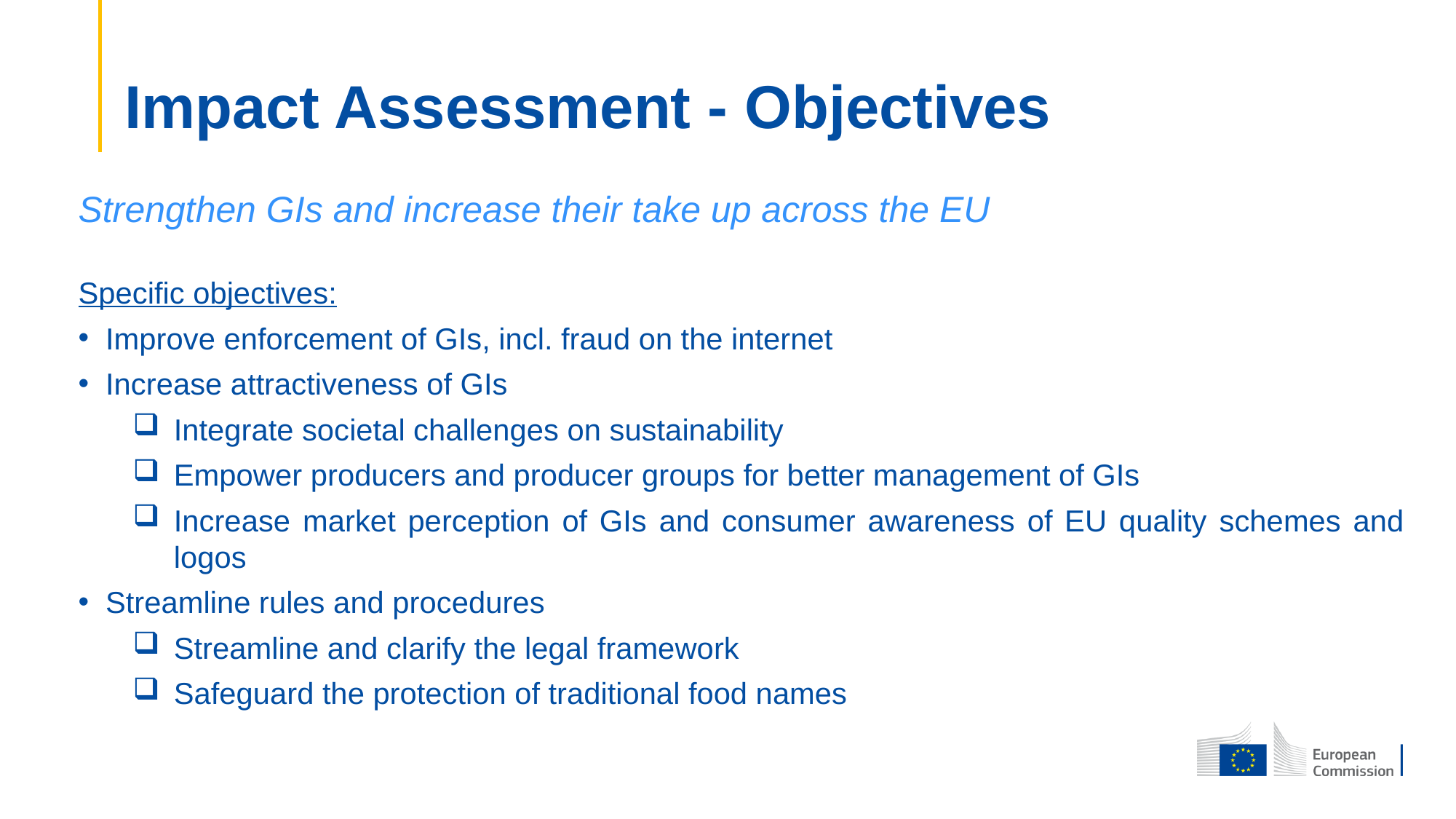

# Impact Assessment - Objectives

Strengthen GIs and increase their take up across the EU

Specific objectives:
Improve enforcement of GIs, incl. fraud on the internet
Increase attractiveness of GIs
Integrate societal challenges on sustainability
Empower producers and producer groups for better management of GIs
Increase market perception of GIs and consumer awareness of EU quality schemes and logos
Streamline rules and procedures
Streamline and clarify the legal framework
Safeguard the protection of traditional food names